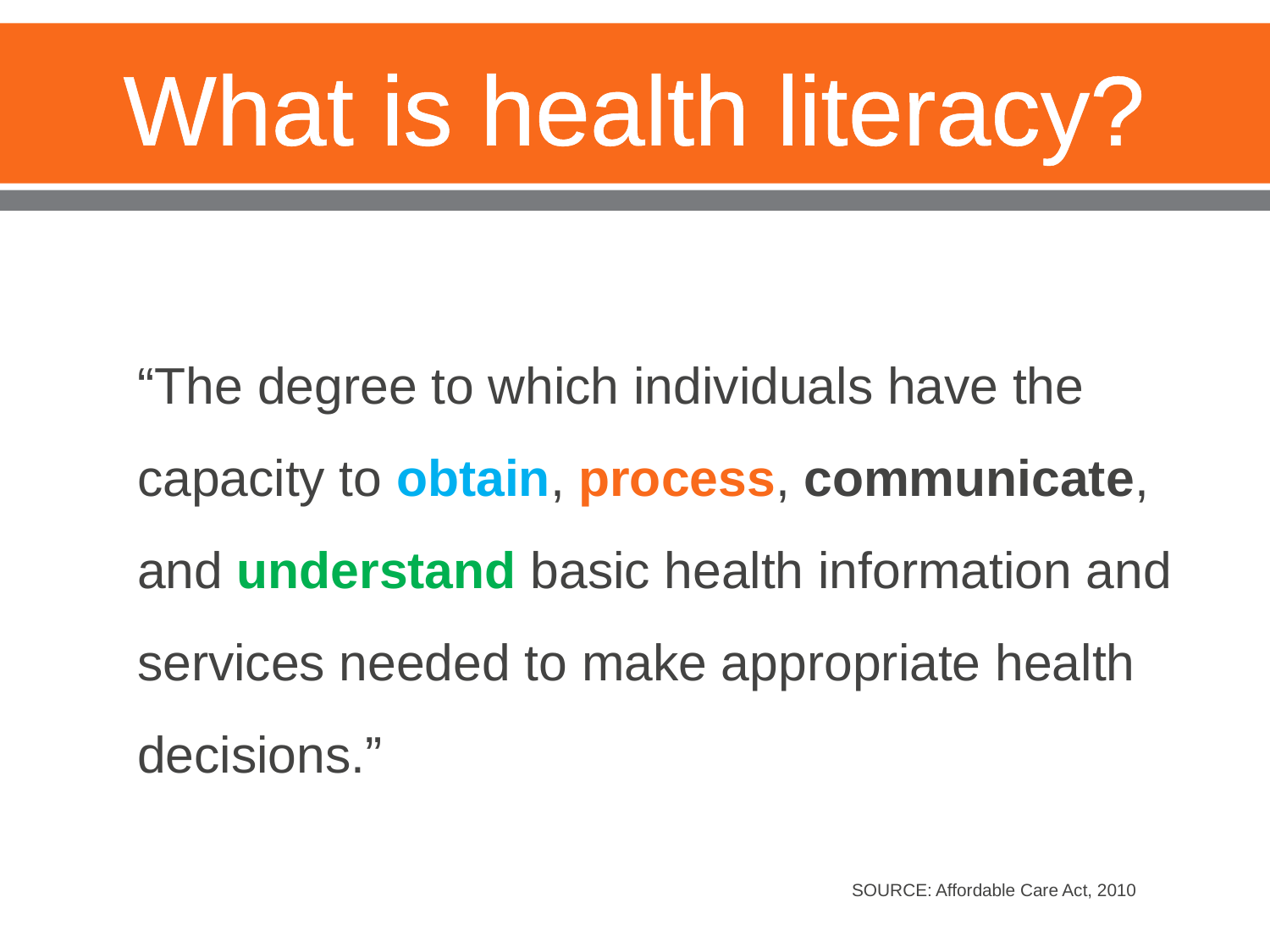

# What is health literacy?

“The degree to which individuals have the capacity to obtain, process, communicate, and understand basic health information and services needed to make appropriate health decisions.”

SOURCE: Affordable Care Act, 2010